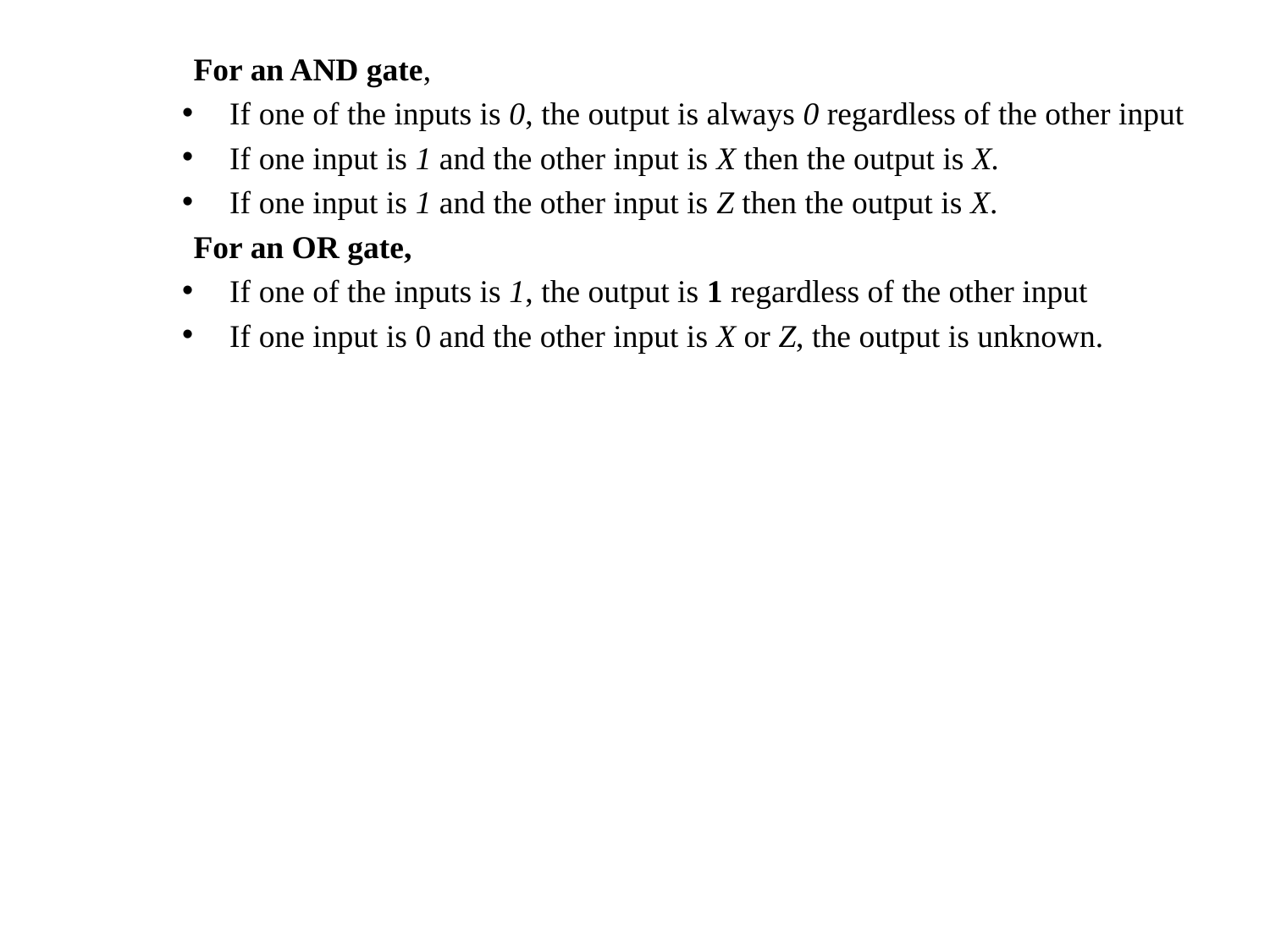

For an AND gate,
If one of the inputs is 0, the output is always 0 regardless of the other input
If one input is 1 and the other input is X then the output is X.
If one input is 1 and the other input is Z then the output is X.
For an OR gate,
If one of the inputs is 1, the output is 1 regardless of the other input
If one input is 0 and the other input is X or Z, the output is unknown.